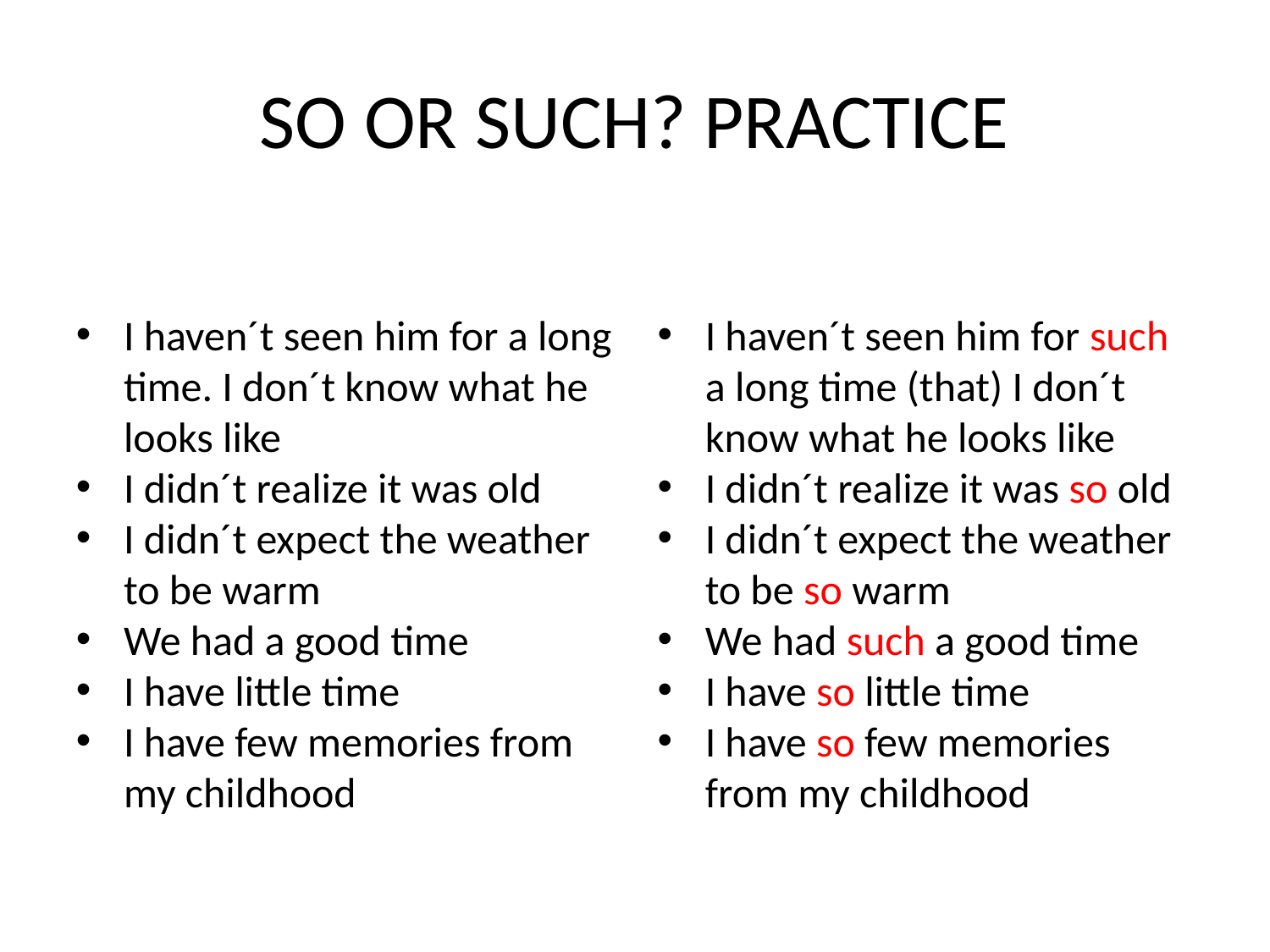

SO OR SUCH? PRACTICE

I haven´t seen him for a long time. I don´t know what he looks like
I didn´t realize it was old
I didn´t expect the weather to be warm
We had a good time
I have little time
I have few memories from my childhood
I haven´t seen him for such a long time (that) I don´t know what he looks like
I didn´t realize it was so old
I didn´t expect the weather to be so warm
We had such a good time
I have so little time
I have so few memories from my childhood